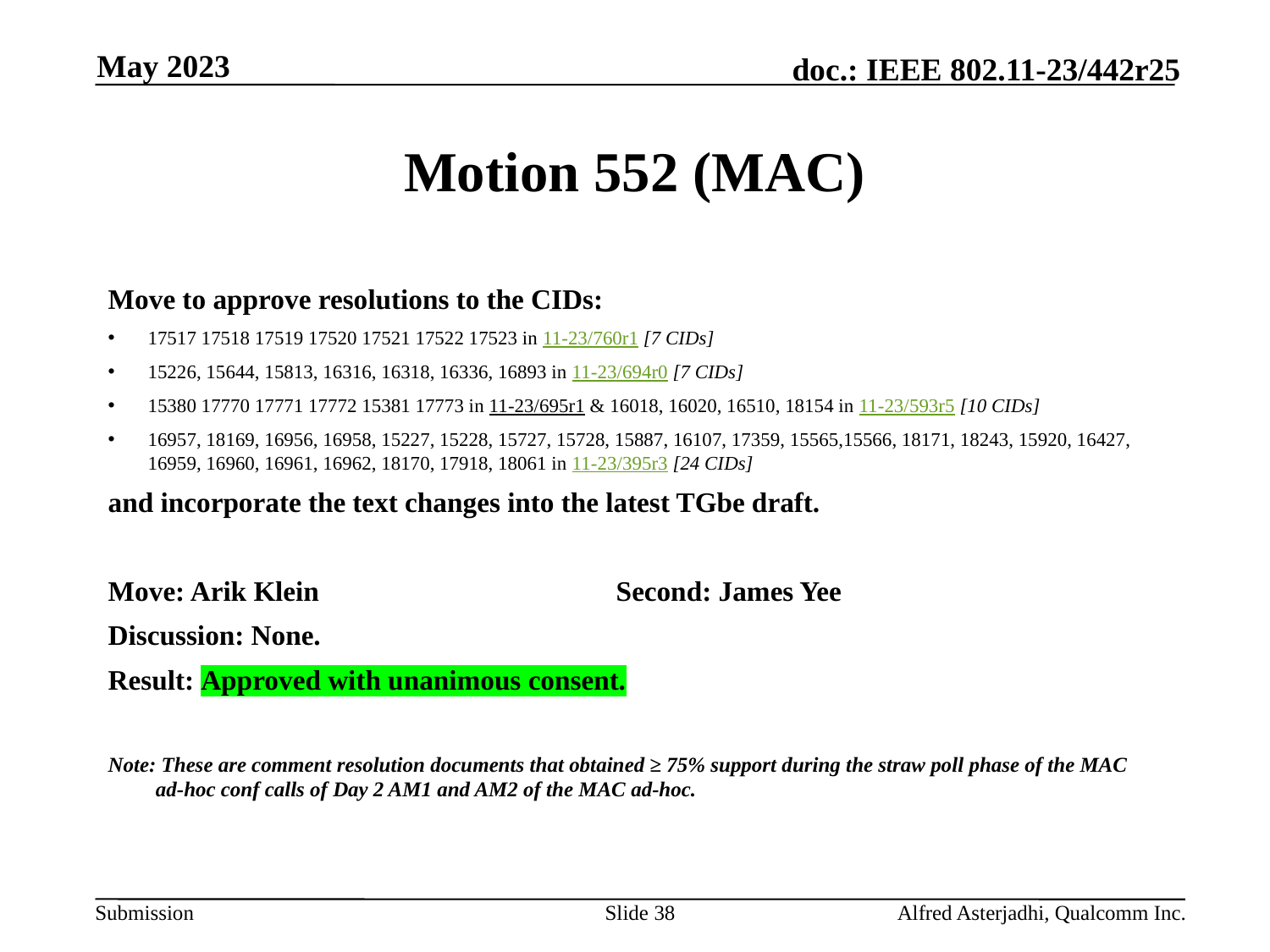

May 2023
# Motion 552 (MAC)
Move to approve resolutions to the CIDs:
17517 17518 17519 17520 17521 17522 17523 in 11-23/760r1 [7 CIDs]
15226, 15644, 15813, 16316, 16318, 16336, 16893 in 11-23/694r0 [7 CIDs]
15380 17770 17771 17772 15381 17773 in 11-23/695r1 & 16018, 16020, 16510, 18154 in 11-23/593r5 [10 CIDs]
16957, 18169, 16956, 16958, 15227, 15228, 15727, 15728, 15887, 16107, 17359, 15565,15566, 18171, 18243, 15920, 16427, 16959, 16960, 16961, 16962, 18170, 17918, 18061 in 11-23/395r3 [24 CIDs]
and incorporate the text changes into the latest TGbe draft.

Move: Arik Klein			Second: James Yee
Discussion: None.
Result: Approved with unanimous consent.

Note: These are comment resolution documents that obtained ≥ 75% support during the straw poll phase of the MAC ad-hoc conf calls of Day 2 AM1 and AM2 of the MAC ad-hoc.
Slide 38
Alfred Asterjadhi, Qualcomm Inc.